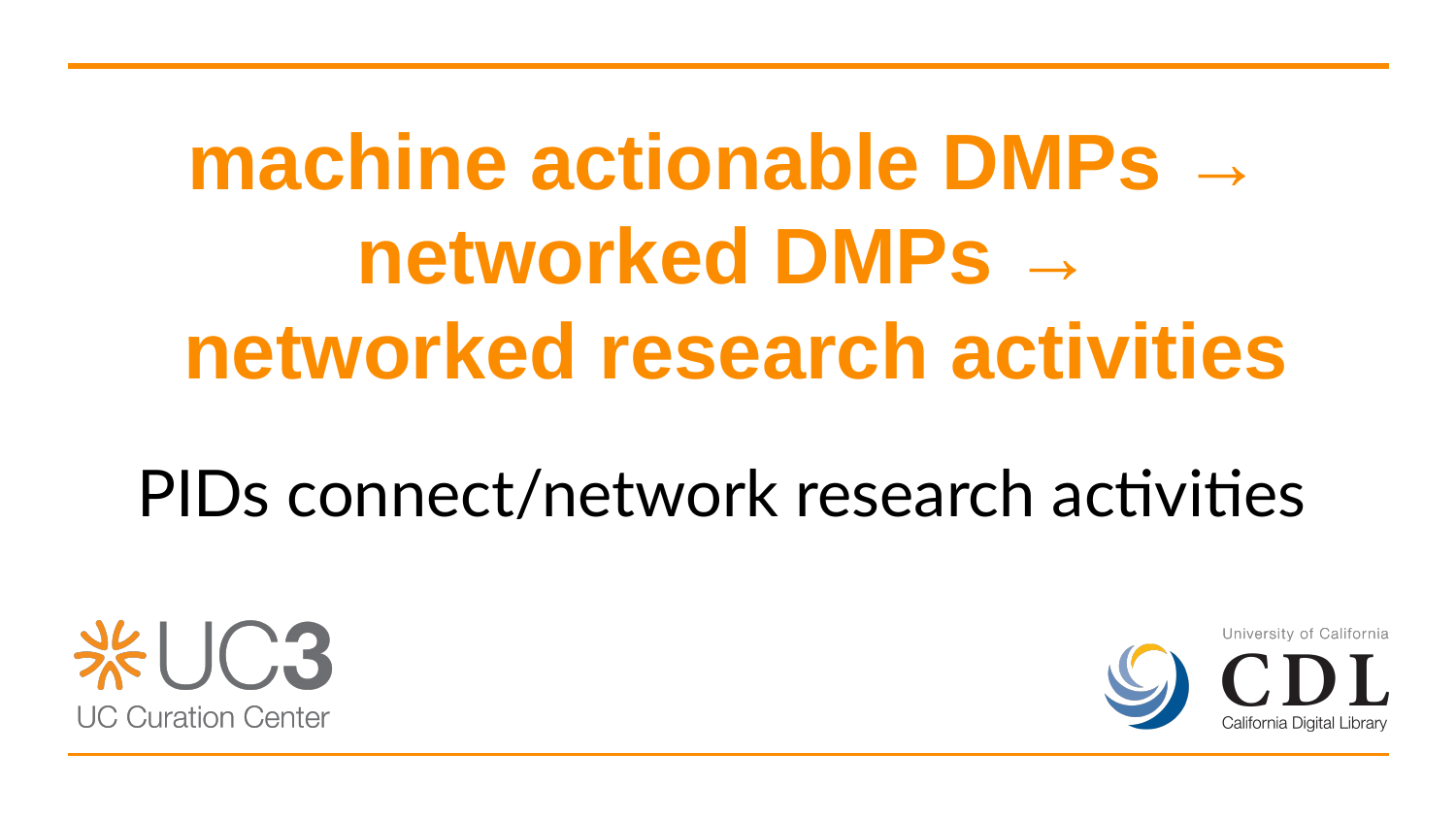

# machine actionable DMPs → networked DMPs → networked research activities
PIDs connect/network research activities